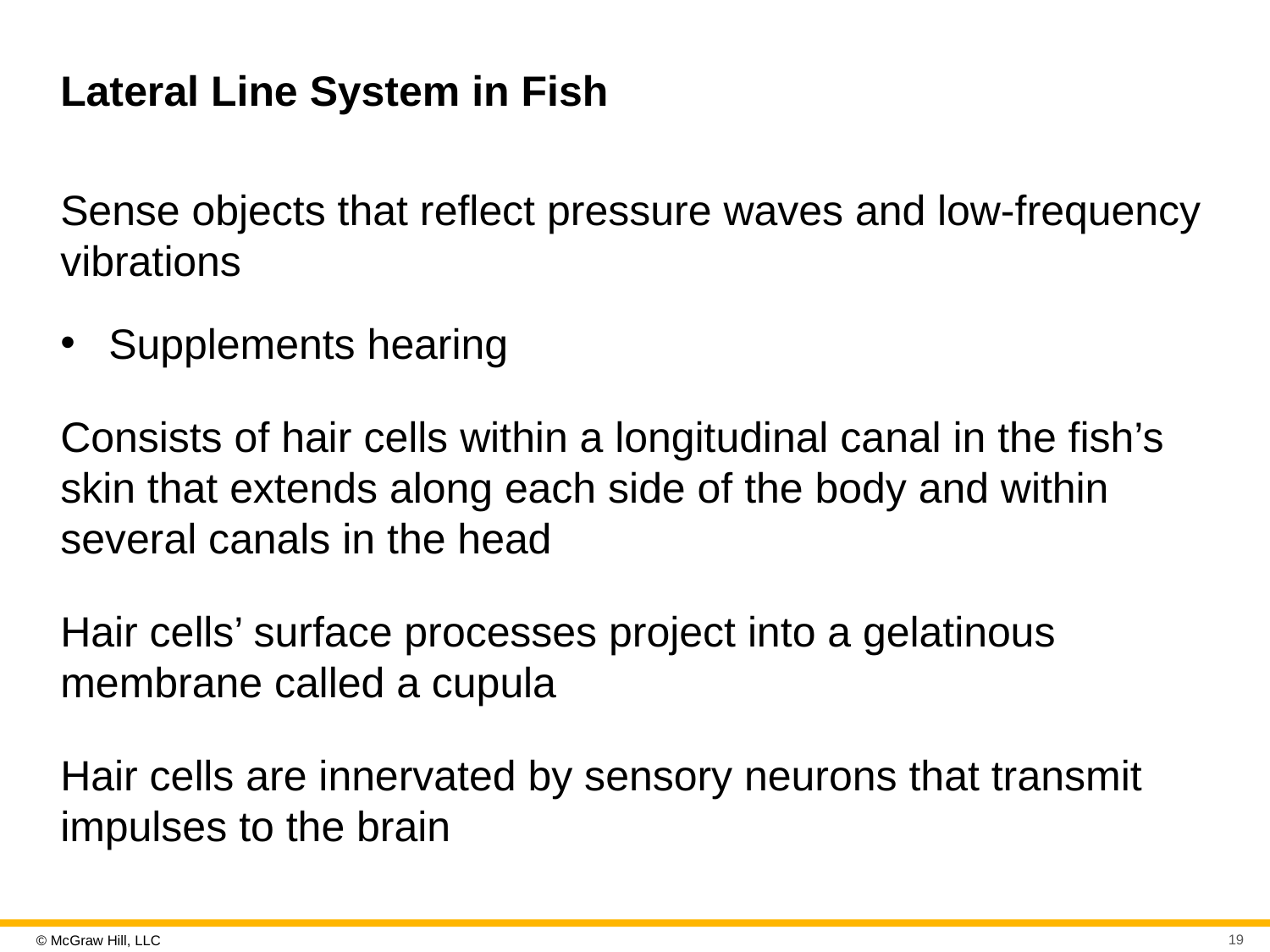

# Lateral Line System in Fish
Sense objects that reflect pressure waves and low-frequency vibrations
Supplements hearing
Consists of hair cells within a longitudinal canal in the fish’s skin that extends along each side of the body and within several canals in the head
Hair cells’ surface processes project into a gelatinous membrane called a cupula
Hair cells are innervated by sensory neurons that transmit impulses to the brain
19